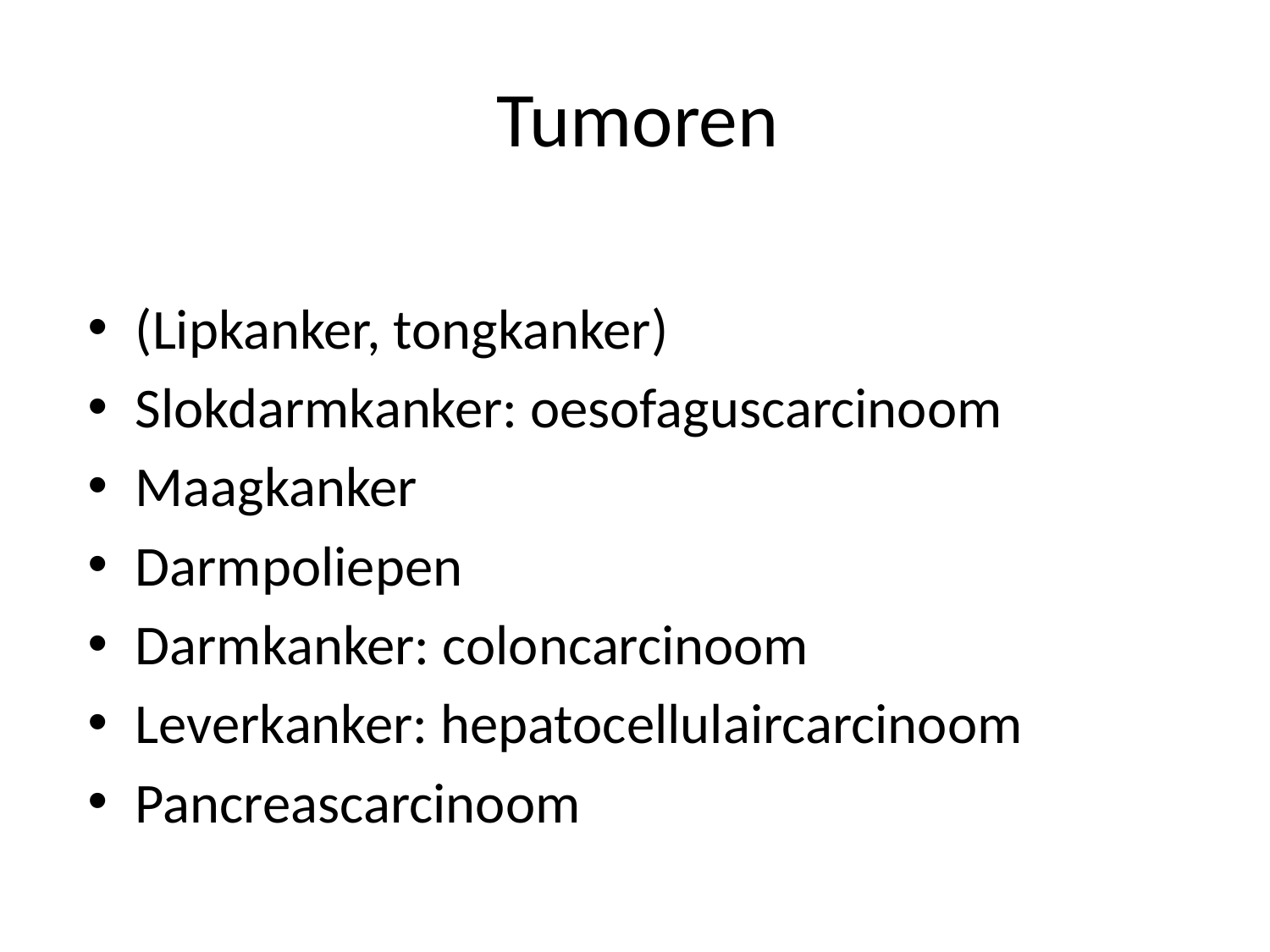

# Tumoren
(Lipkanker, tongkanker)
Slokdarmkanker: oesofaguscarcinoom
Maagkanker
Darmpoliepen
Darmkanker: coloncarcinoom
Leverkanker: hepatocellulaircarcinoom
Pancreascarcinoom